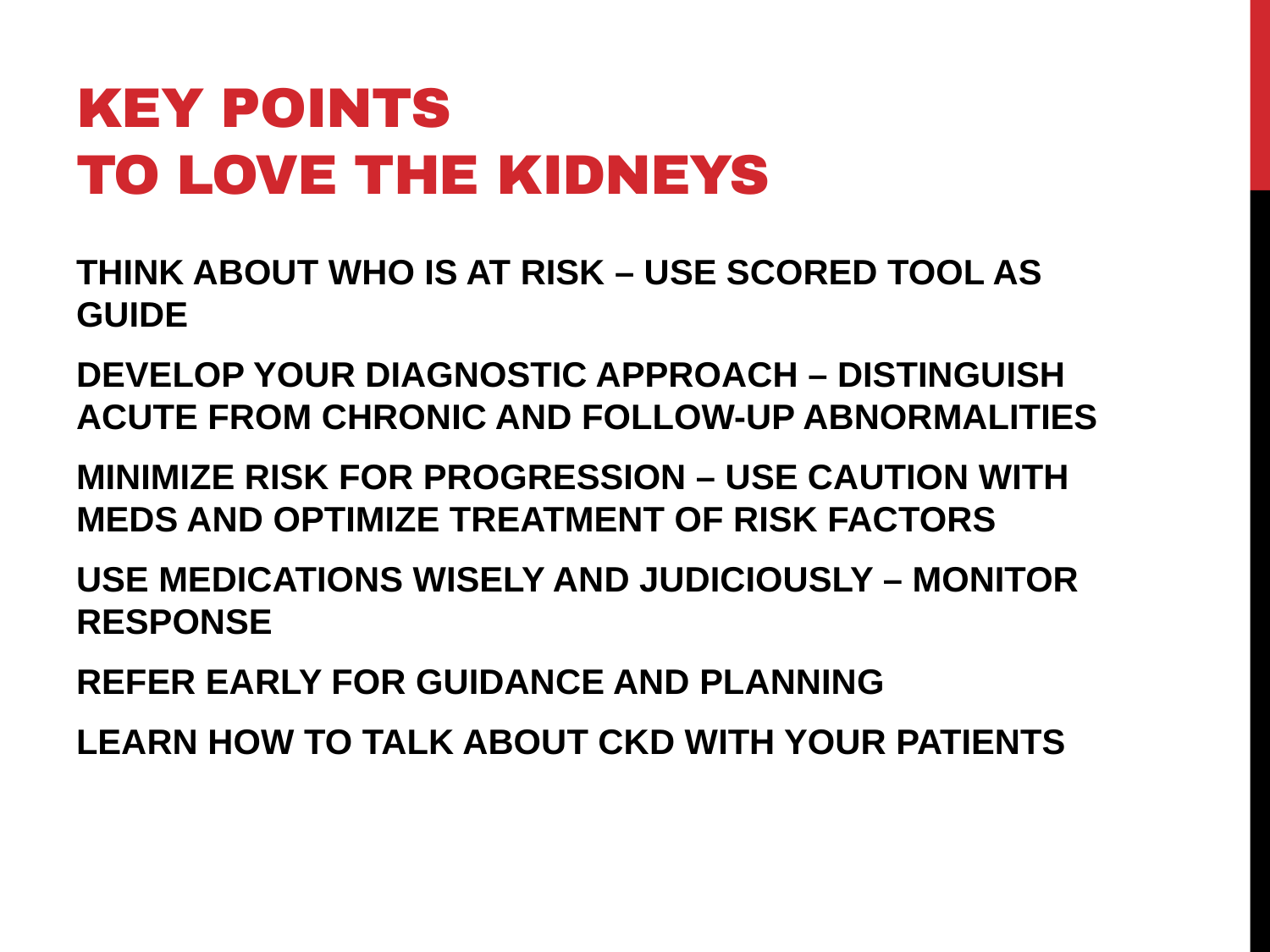

# KEY POINTS TO LOVE THE KIDNEYS
THINK ABOUT WHO IS AT RISK – USE SCORED TOOL AS GUIDE
DEVELOP YOUR DIAGNOSTIC APPROACH – DISTINGUISH ACUTE FROM CHRONIC AND FOLLOW-UP ABNORMALITIES
MINIMIZE RISK FOR PROGRESSION – USE CAUTION WITH MEDS AND OPTIMIZE TREATMENT OF RISK FACTORS
USE MEDICATIONS WISELY AND JUDICIOUSLY – MONITOR RESPONSE
REFER EARLY FOR GUIDANCE AND PLANNING
LEARN HOW TO TALK ABOUT CKD WITH YOUR PATIENTS